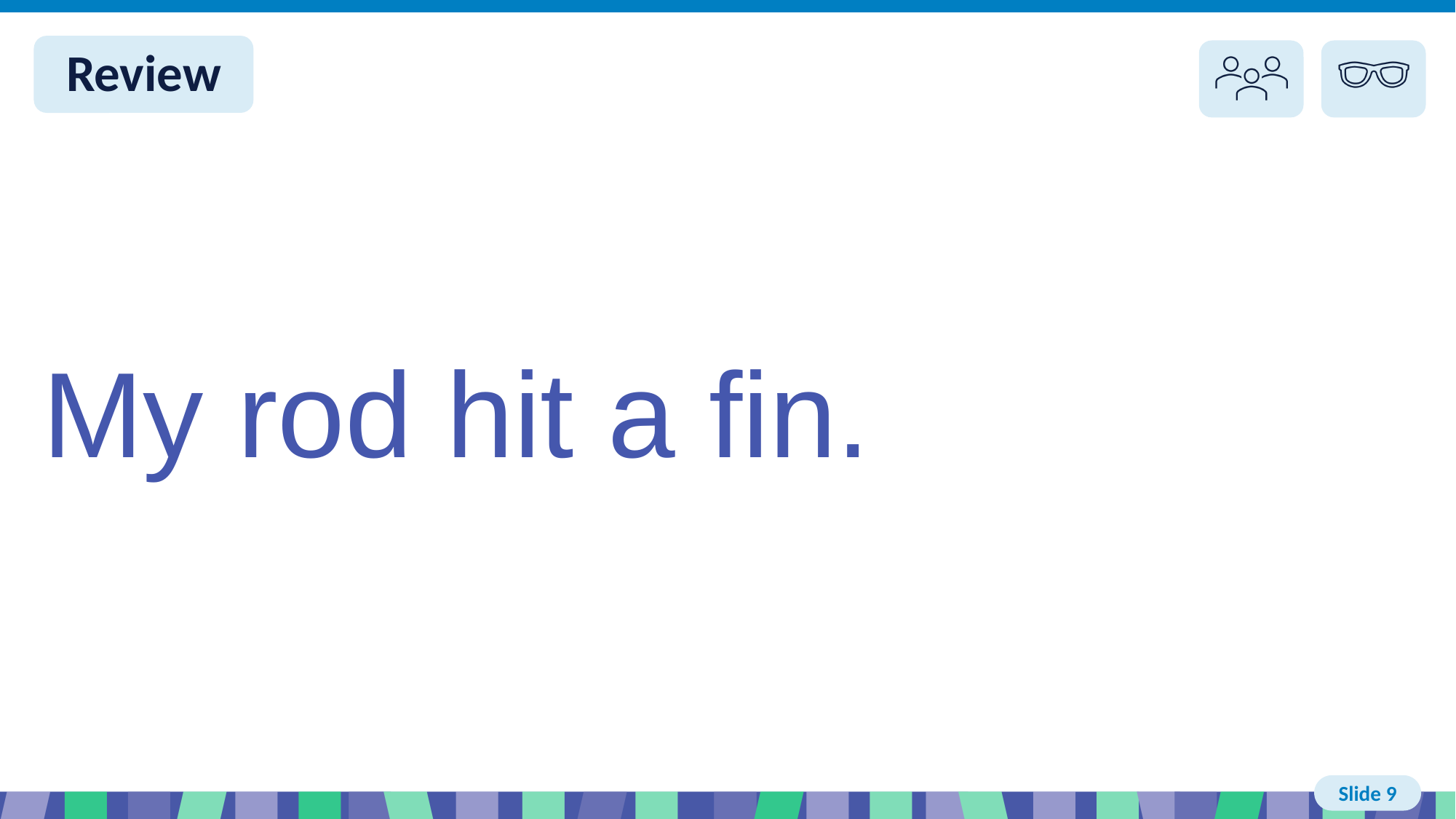

# Slide 9 Review You do
My rod hit a fin.